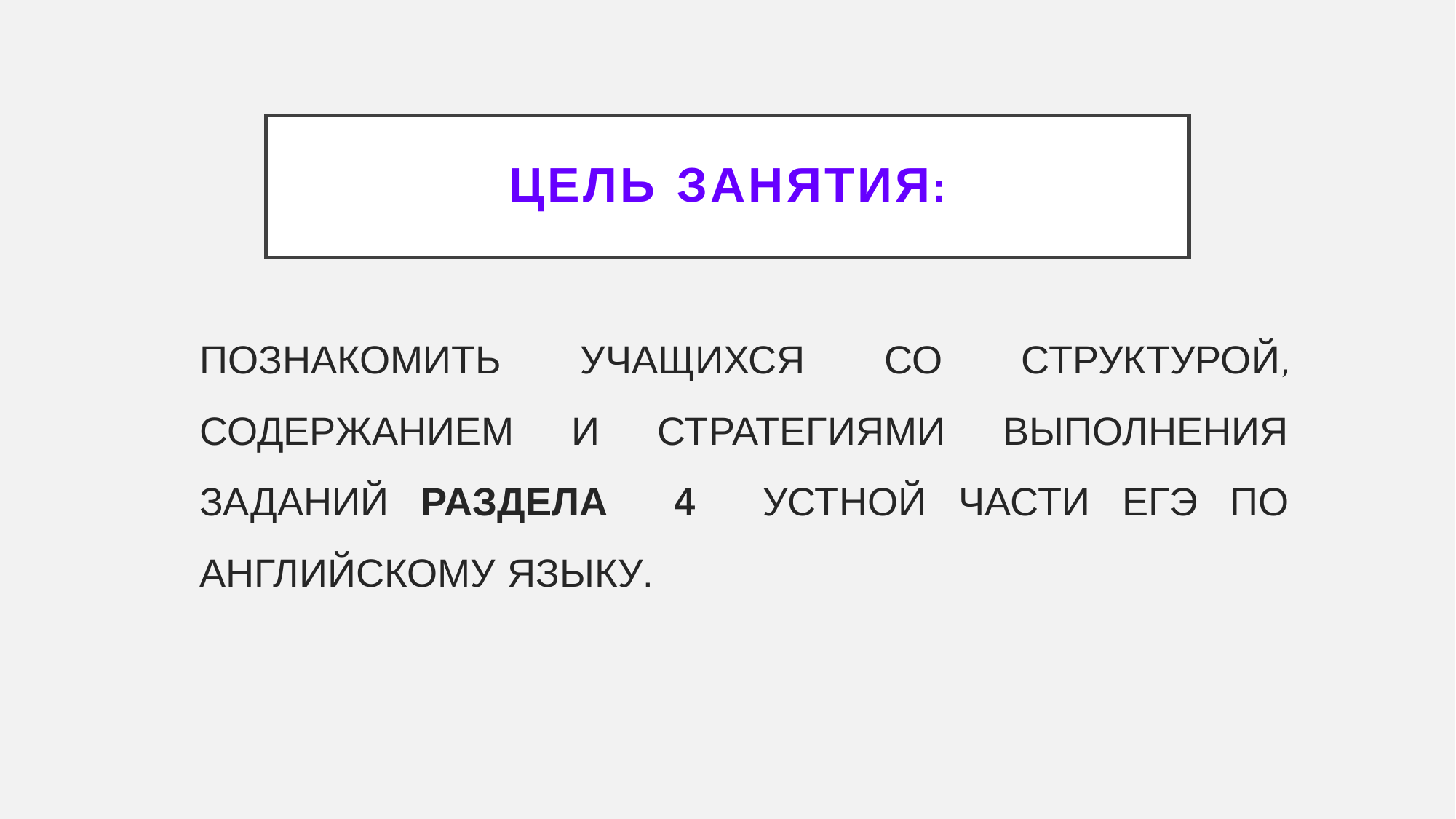

# ЦЕЛЬ ЗАНЯТИЯ:
ПОЗНАКОМИТЬ УЧАЩИХСЯ СО СТРУКТУРОЙ, СОДЕРЖАНИЕМ И СТРАТЕГИЯМИ ВЫПОЛНЕНИЯ ЗАДАНИЙ РАЗДЕЛА  4  УСТНОЙ ЧАСТИ ЕГЭ ПО АНГЛИЙСКОМУ ЯЗЫКУ.